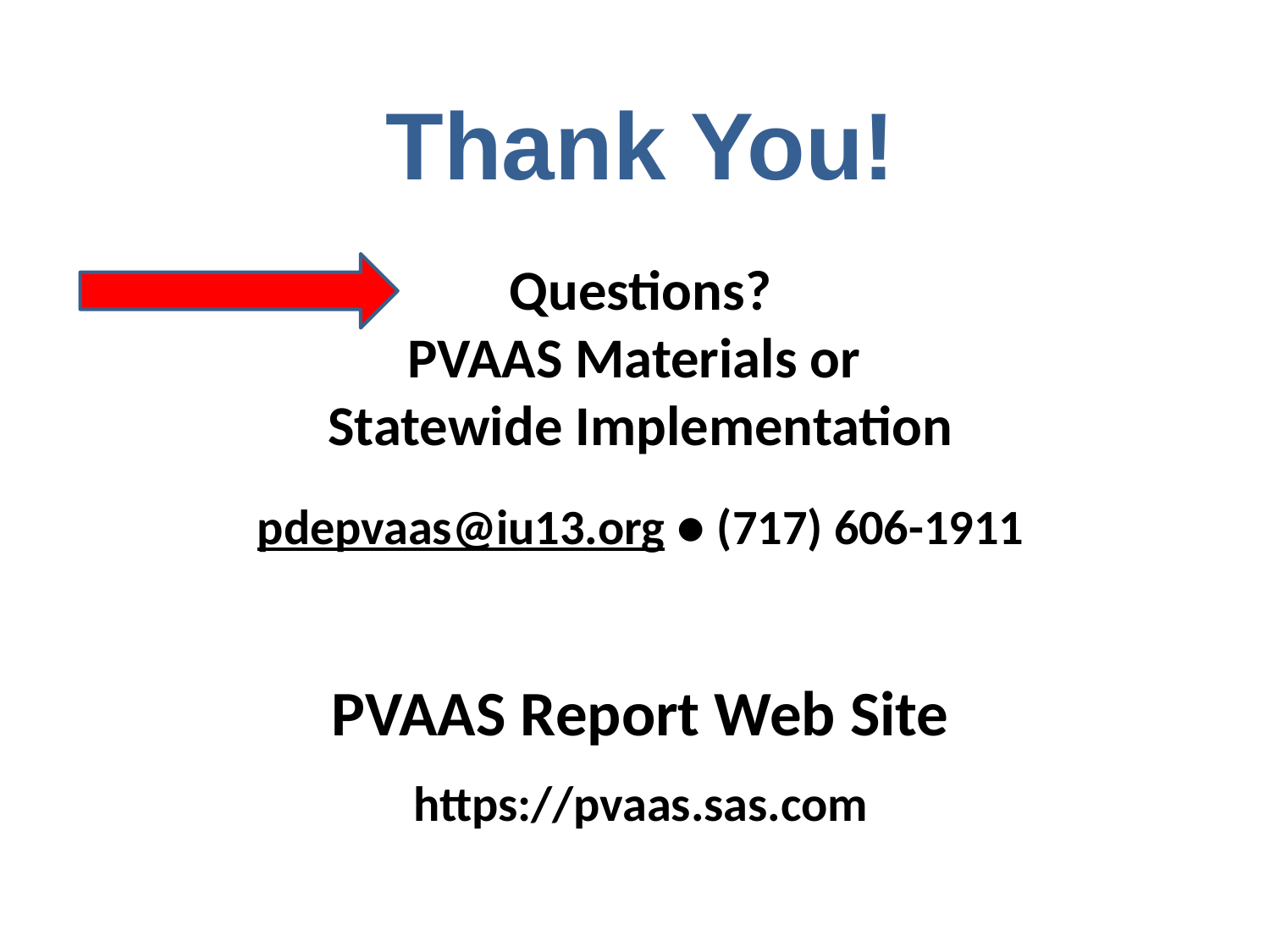

Thank You!
# Questions? PVAAS Materials or Statewide Implementation pdepvaas@iu13.org ● (717) 606-1911 PVAAS Report Web Site https://pvaas.sas.com